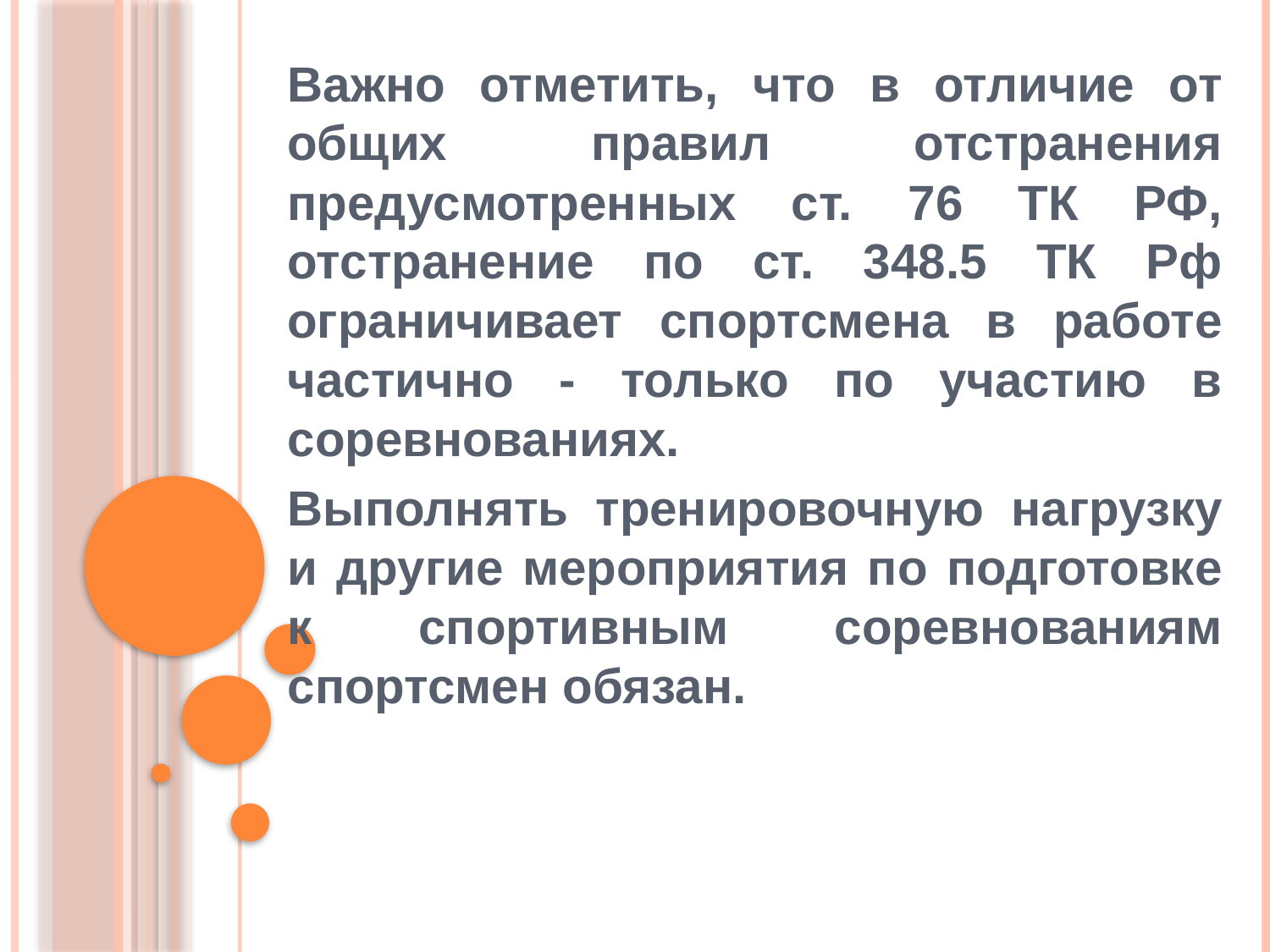

Важно отметить, что в отличие от общих правил отстранения предусмотренных ст. 76 ТК РФ, отстранение по ст. 348.5 ТК Рф ограничивает спортсмена в работе частично - только по участию в соревнованиях.
Выполнять тренировочную нагрузку и другие мероприятия по подготовке к спортивным соревнованиям спортсмен обязан.